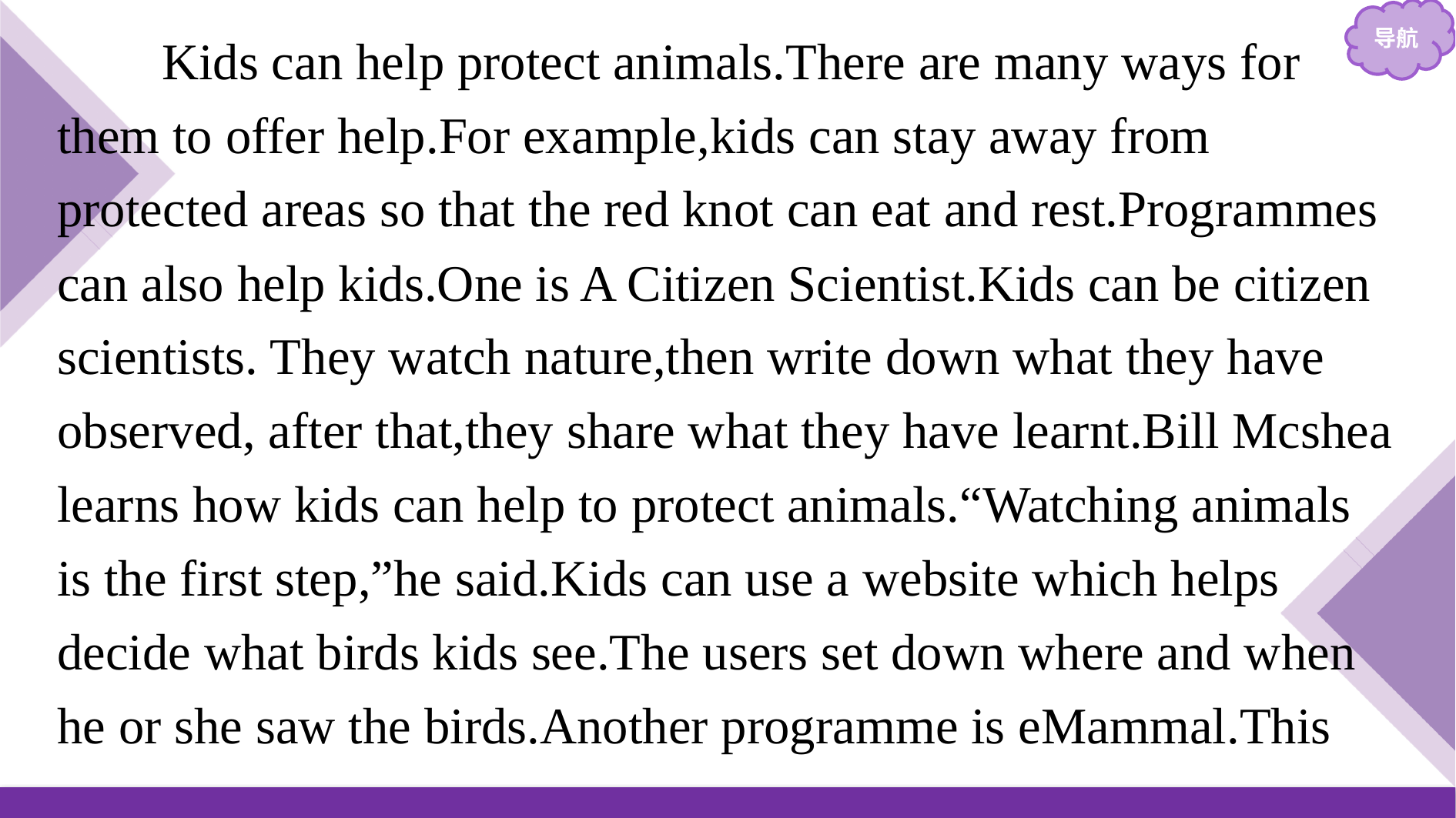

Kids can help protect animals.There are many ways for them to offer help.For example,kids can stay away from protected areas so that the red knot can eat and rest.Programmes can also help kids.One is A Citizen Scientist.Kids can be citizen scientists. They watch nature,then write down what they have observed, after that,they share what they have learnt.Bill Mcshea learns how kids can help to protect animals.“Watching animals is the first step,”he said.Kids can use a website which helps decide what birds kids see.The users set down where and when he or she saw the birds.Another programme is eMammal.This